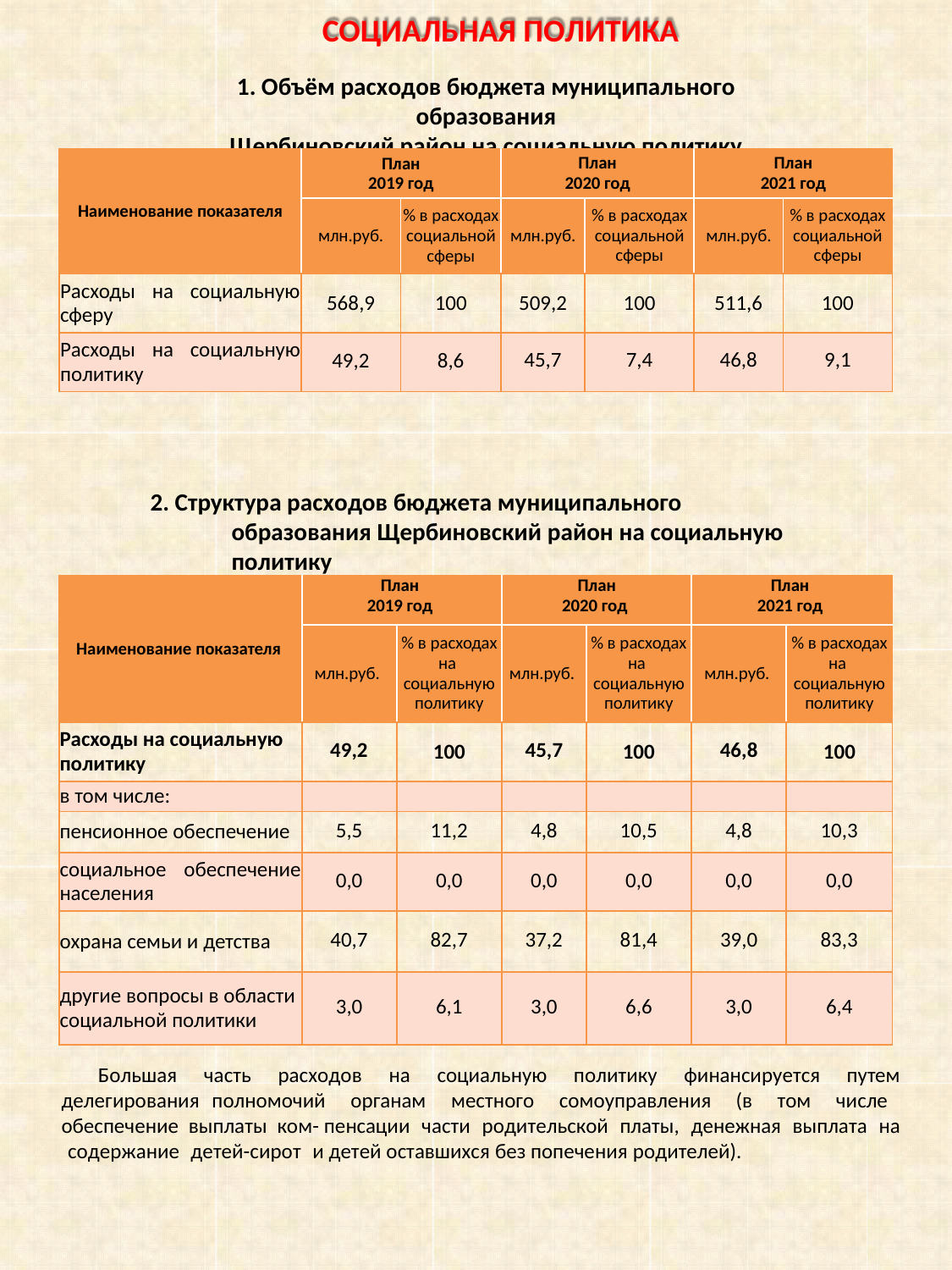

СОЦИАЛЬНАЯ ПОЛИТИКА
1. Объём расходов бюджета муниципального образования
Щербиновский район на социальную политику
| Наименование показателя | План 2019 год |  | План 2020 год |  | План 2021 год |  |
| --- | --- | --- | --- | --- | --- | --- |
|  | млн.руб. | % в расходах социальной сферы | млн.руб. | % в расходах социальной сферы | млн.руб. | % в расходах социальной сферы |
| Расходы на социальную сферу | 568,9 | 100 | 509,2 | 100 | 511,6 | 100 |
| Расходы на социальную политику | 49,2 | 8,6 | 45,7 | 7,4 | 46,8 | 9,1 |
2. Структура расходов бюджета муниципального образования Щербиновский район на социальную политику
| Наименование показателя | План 2019 год |  | План 2020 год |  | План 2021 год |  |
| --- | --- | --- | --- | --- | --- | --- |
|  | млн.руб. | % в расходах на социальную политику | млн.руб. | % в расходах на социальную политику | млн.руб. | % в расходах на социальную политику |
| Расходы на социальную политику | 49,2 | 100 | 45,7 | 100 | 46,8 | 100 |
| в том числе: |  |  |  |  |  |  |
| пенсионное обеспечение | 5,5 | 11,2 | 4,8 | 10,5 | 4,8 | 10,3 |
| социальное обеспечение населения | 0,0 | 0,0 | 0,0 | 0,0 | 0,0 | 0,0 |
| охрана семьи и детства | 40,7 | 82,7 | 37,2 | 81,4 | 39,0 | 83,3 |
| другие вопросы в области социальной политики | 3,0 | 6,1 | 3,0 | 6,6 | 3,0 | 6,4 |
Большая часть расходов на социальную политику финансируется путем делегирования полномочий  органам  местного  сомоуправления  (в  том  числе  обеспечение  выплаты  ком- пенсации  части  родительской  платы,  денежная  выплата  на  содержание  детей-сирот  и детей оставшихся без попечения родителей).